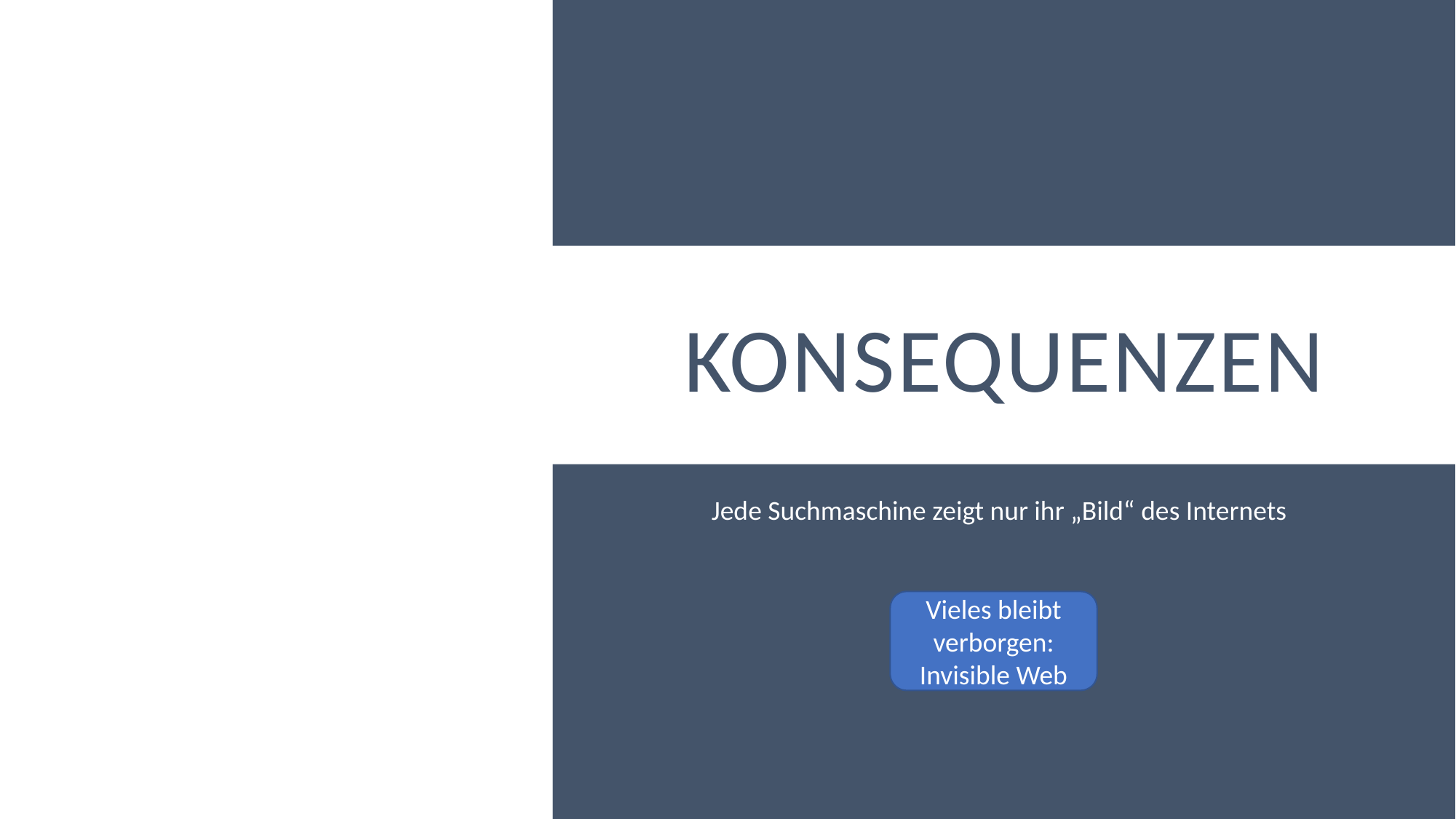

# Konsequenzen
Jede Suchmaschine zeigt nur ihr „Bild“ des Internets
Vieles bleibt verborgen:
Invisible Web
14